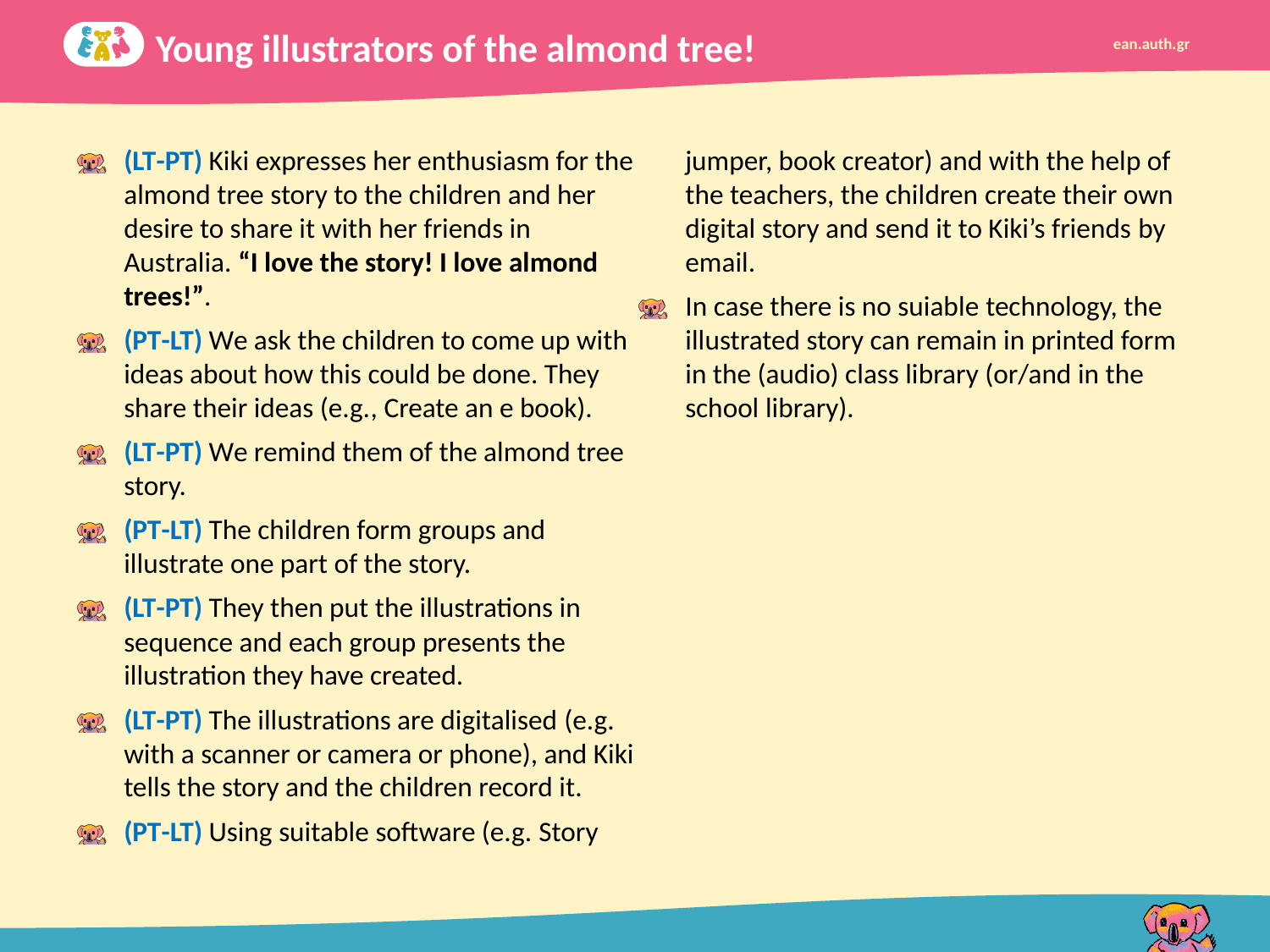

Young illustrators of the almond tree!
(LT-PT) Kiki expresses her enthusiasm for the almond tree story to the children and her desire to share it with her friends in Australia. “I love the story! I love almond trees!”.
(PT-LT) We ask the children to come up with ideas about how this could be done. They share their ideas (e.g., Create an e book).
(LT-PT) We remind them of the almond tree story.
(PT-LT) The children form groups and illustrate one part of the story.
(LT-PT) They then put the illustrations in sequence and each group presents the illustration they have created.
(LT-PT) The illustrations are digitalised (e.g. with a scanner or camera or phone), and Kiki tells the story and the children record it.
(PT-LT) Using suitable software (e.g. Story jumper, book creator) and with the help of the teachers, the children create their own digital story and send it to Kiki’s friends by email.
In case there is no suiable technology, the illustrated story can remain in printed form in the (audio) class library (or/and in the school library).